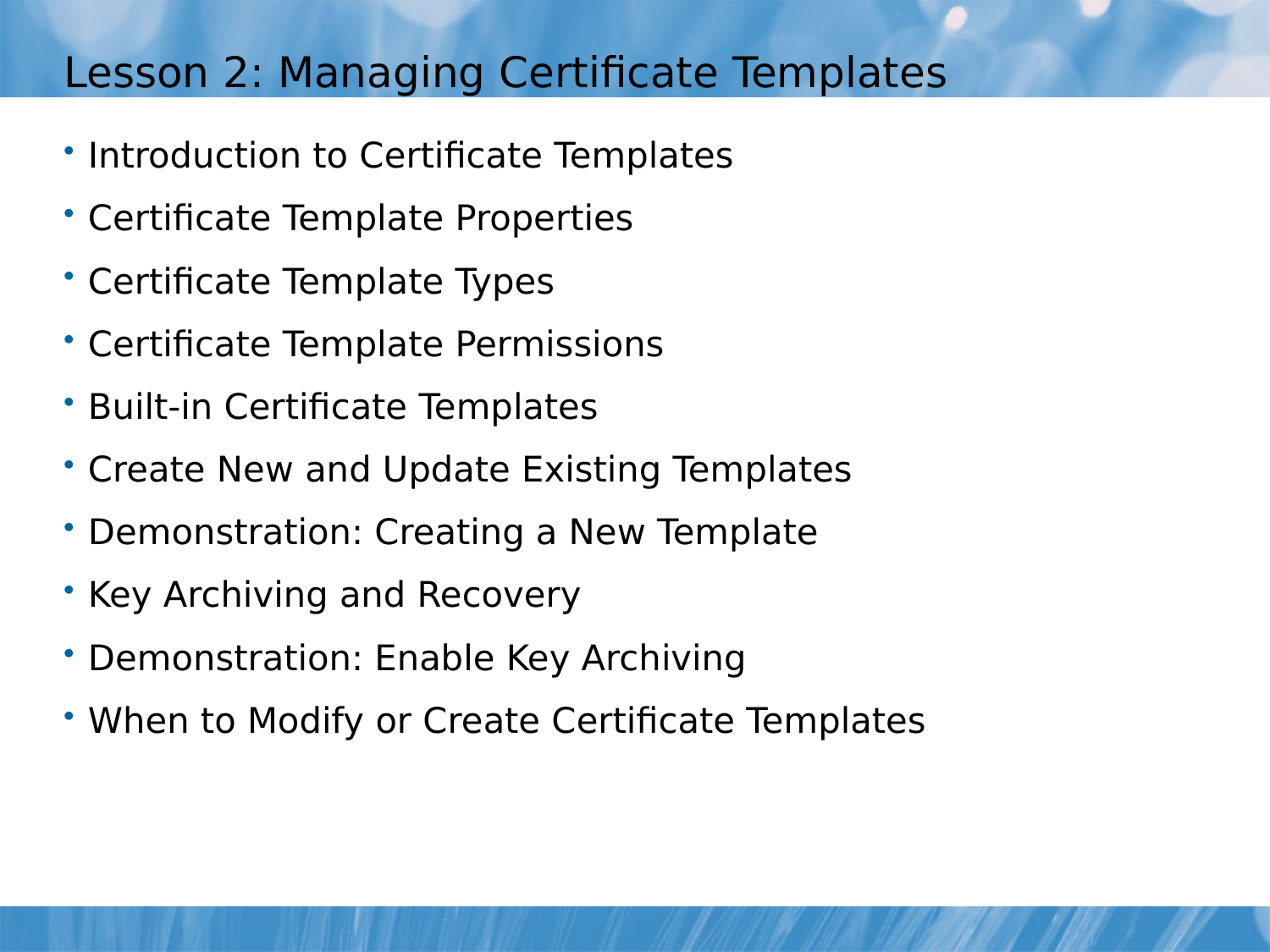

# Lesson 2: Managing Certificate Templates
Introduction to Certificate Templates
Certificate Template Properties
Certificate Template Types
Certificate Template Permissions
Built-in Certificate Templates
Create New and Update Existing Templates
Demonstration: Creating a New Template
Key Archiving and Recovery
Demonstration: Enable Key Archiving
When to Modify or Create Certificate Templates